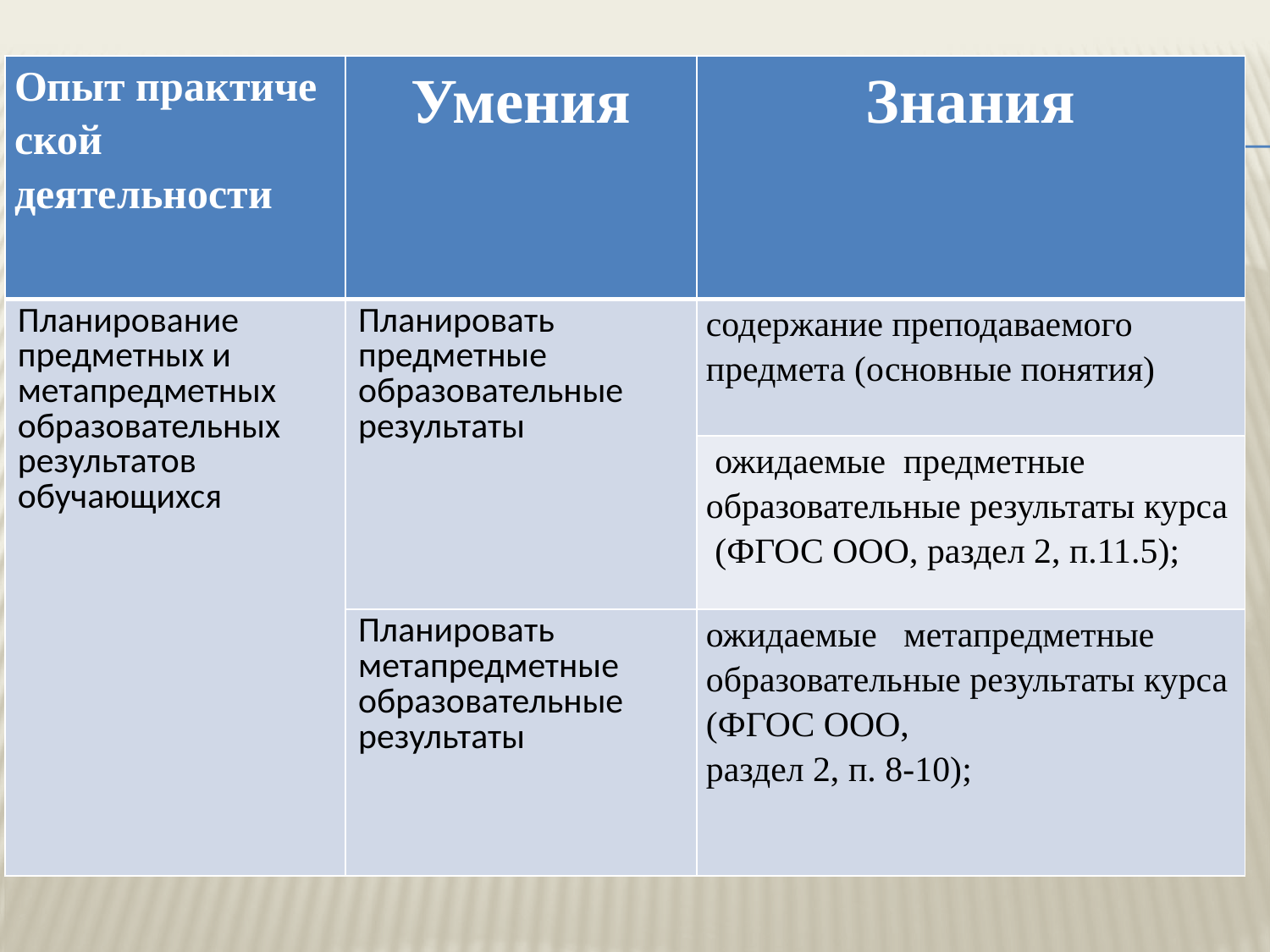

| Опыт практиче ской деятельности | Умения | Знания |
| --- | --- | --- |
| Планирование предметных и метапредметных образовательных результатов обучающихся | Планировать предметные образовательные результаты | содержание преподаваемого предмета (основные понятия) |
|  |  | ожидаемые предметные образовательные результаты курса (ФГОС ООО, раздел 2, п.11.5); |
|  | Планировать метапредметные образовательные результаты | ожидаемые метапредметные образовательные результаты курса (ФГОС ООО, раздел 2, п. 8-10); |